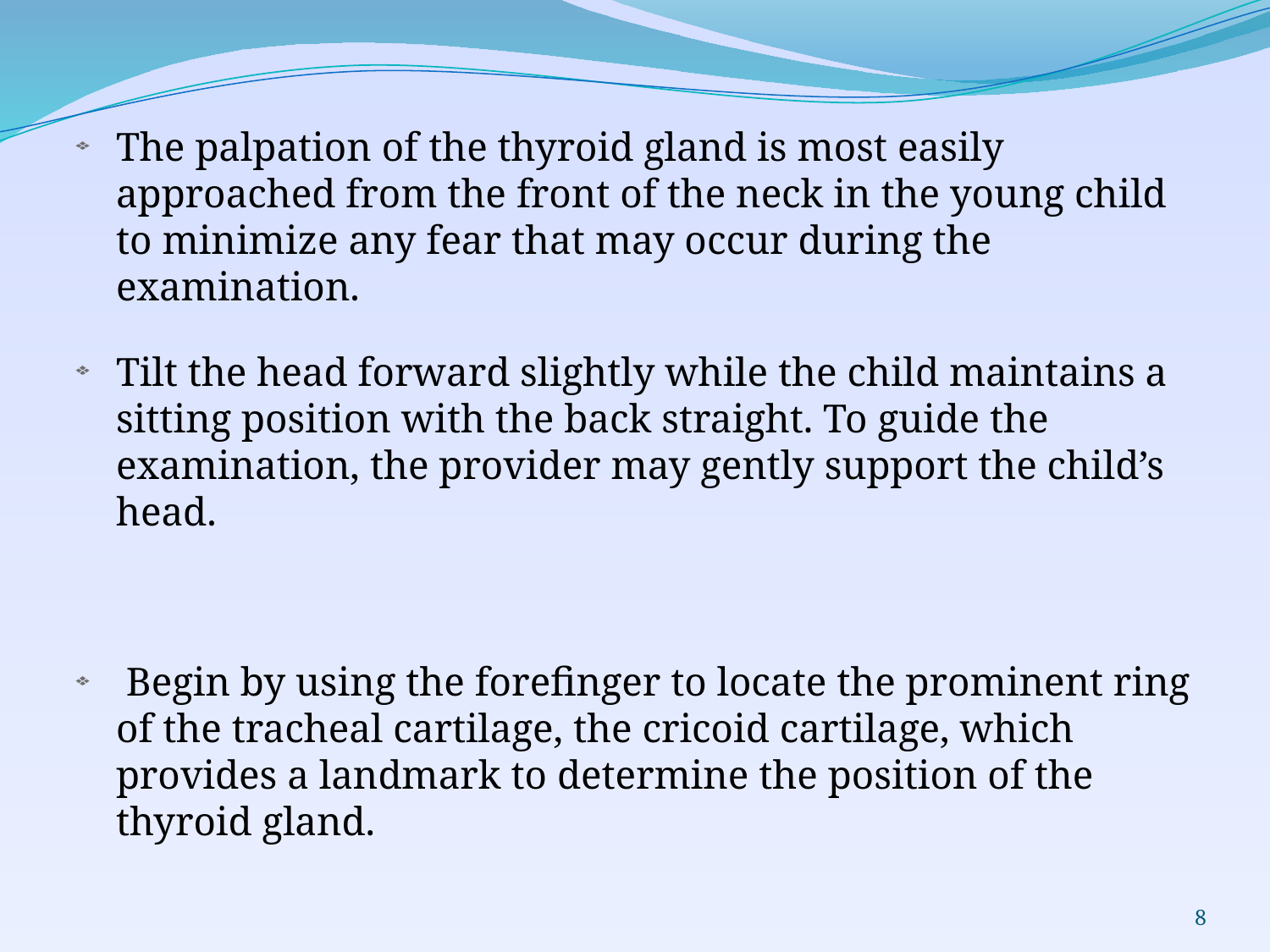

The palpation of the thyroid gland is most easily approached from the front of the neck in the young child to minimize any fear that may occur during the examination.
Tilt the head forward slightly while the child maintains a sitting position with the back straight. To guide the examination, the provider may gently support the child’s head.

 Begin by using the forefinger to locate the prominent ring of the tracheal cartilage, the cricoid cartilage, which provides a landmark to determine the position of the thyroid gland.

8